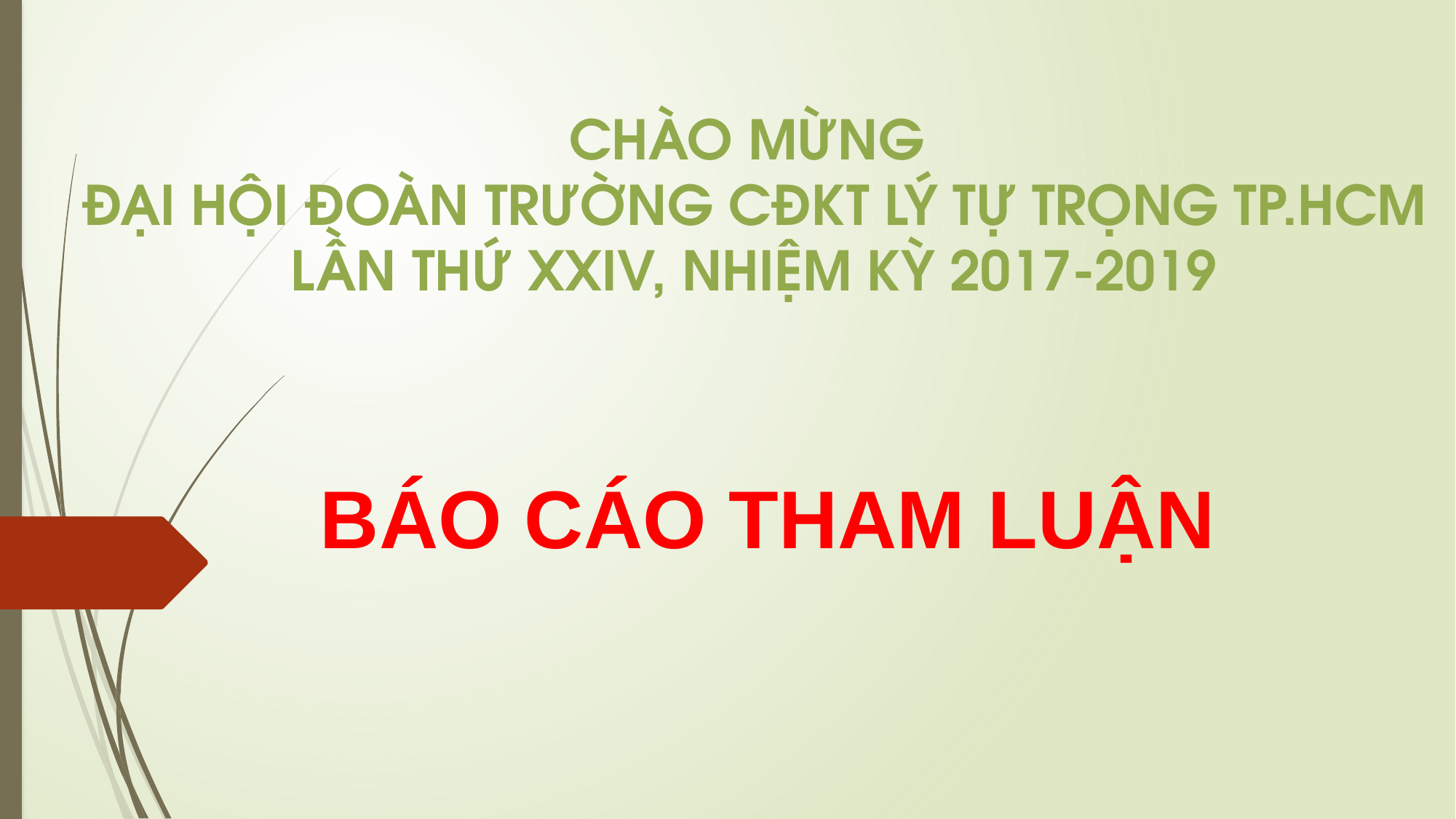

CHÀO MỪNG
ĐẠI HỘI ĐOÀN TRƯỜNG CĐKT LÝ TỰ TRỌNG TP.HCM
LẦN THỨ XXIV, NHIỆM KỲ 2017-2019
# BÁO CÁO THAM LUẬN